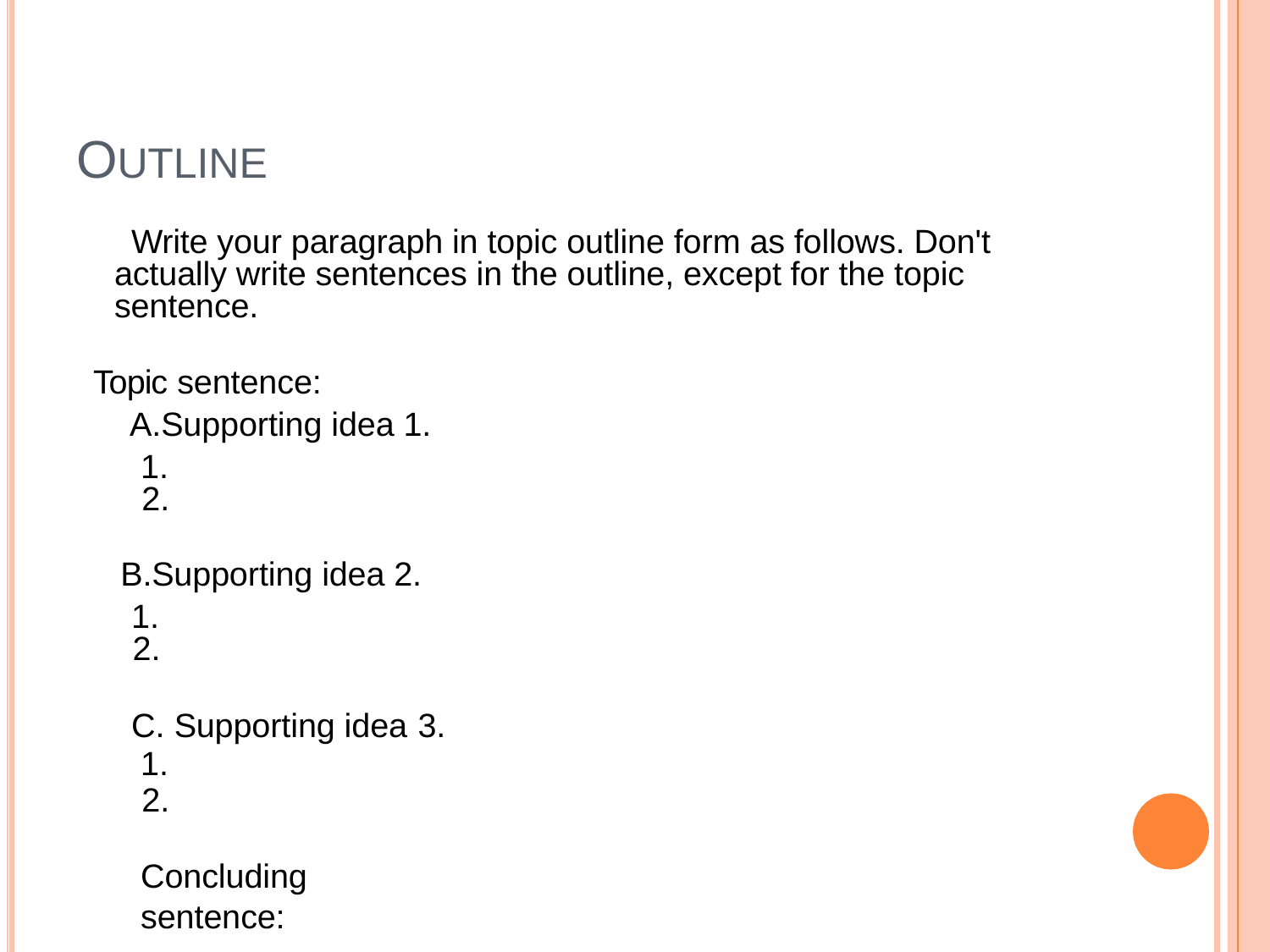

# OUTLINE
Write your paragraph in topic outline form as follows. Don't  actually write sentences in the outline, except for the topic  sentence.

Topic sentence:
Supporting idea 1.  1.
2.
Supporting idea 2.  1.
2.

Supporting idea 3.
1.
2.

Concluding sentence: